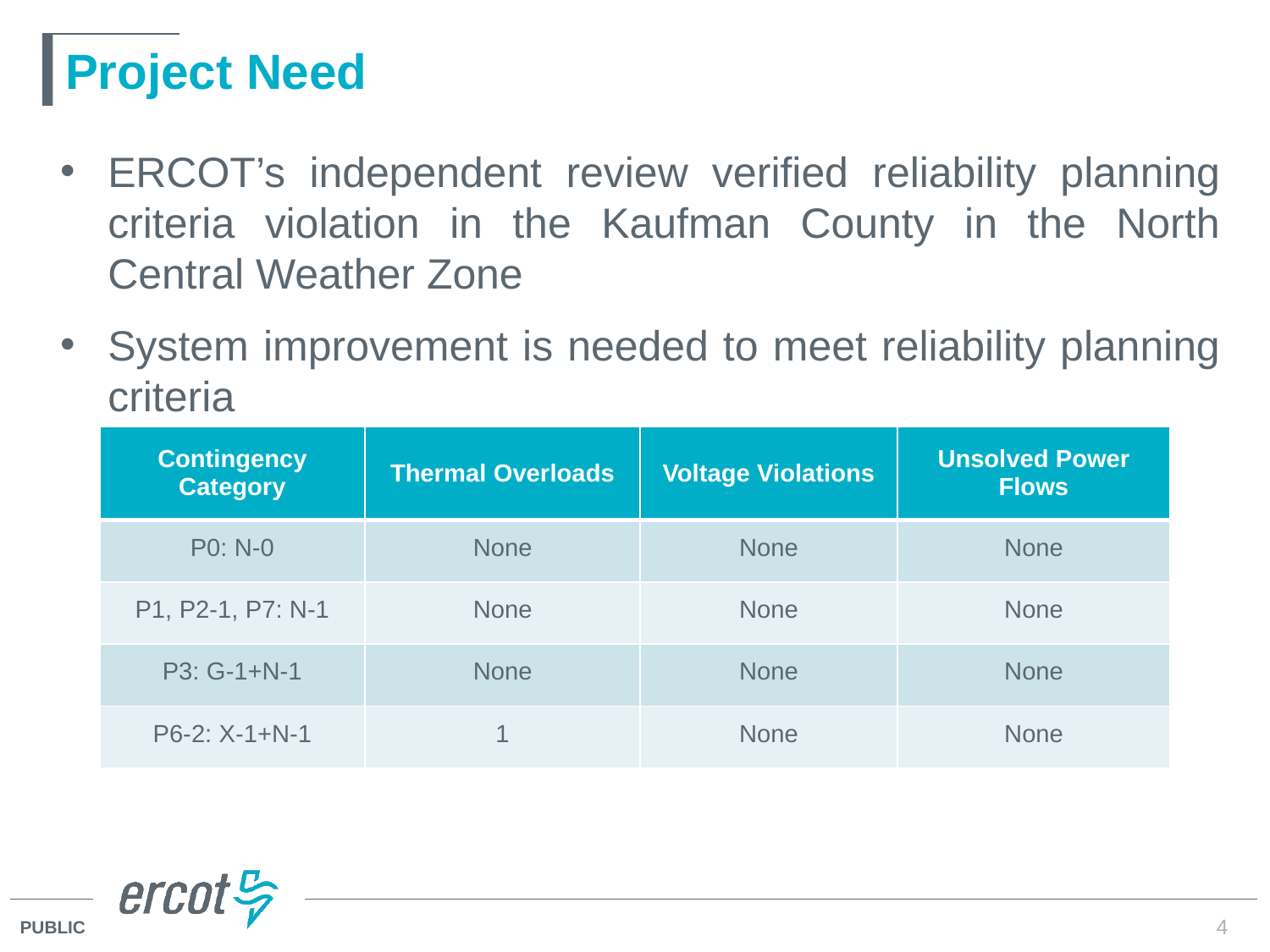

# Project Need
ERCOT’s independent review verified reliability planning criteria violation in the Kaufman County in the North Central Weather Zone
System improvement is needed to meet reliability planning criteria
| Contingency Category | Thermal Overloads | Voltage Violations | Unsolved Power Flows |
| --- | --- | --- | --- |
| P0: N-0 | None | None | None |
| P1, P2-1, P7: N-1 | None | None | None |
| P3: G-1+N-1 | None | None | None |
| P6-2: X-1+N-1 | 1 | None | None |
4